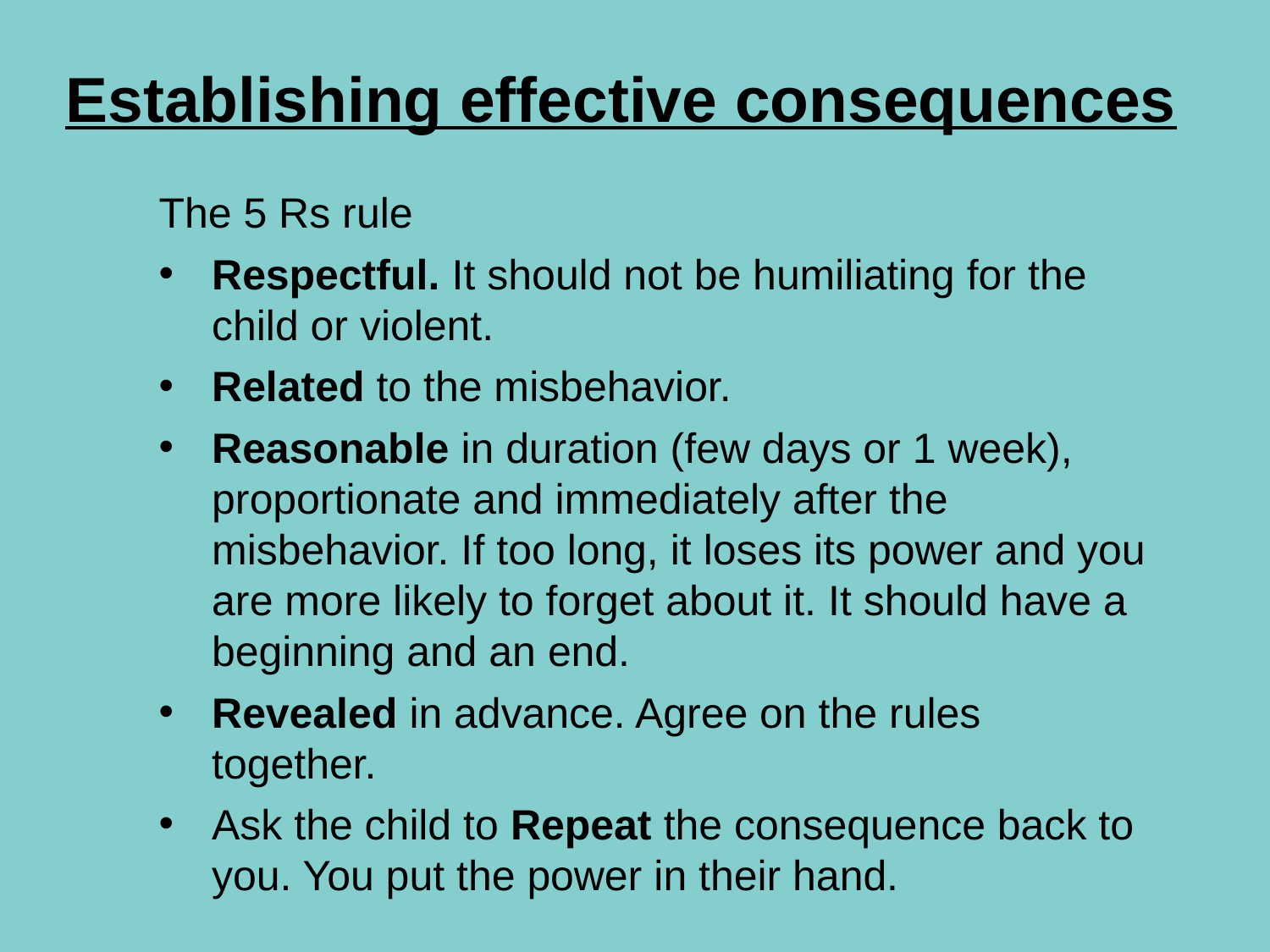

# Establishing effective consequences
The 5 Rs rule
Respectful. It should not be humiliating for the child or violent.
Related to the misbehavior.
Reasonable in duration (few days or 1 week), proportionate and immediately after the misbehavior. If too long, it loses its power and you are more likely to forget about it. It should have a beginning and an end.
Revealed in advance. Agree on the rules together.
Ask the child to Repeat the consequence back to you. You put the power in their hand.